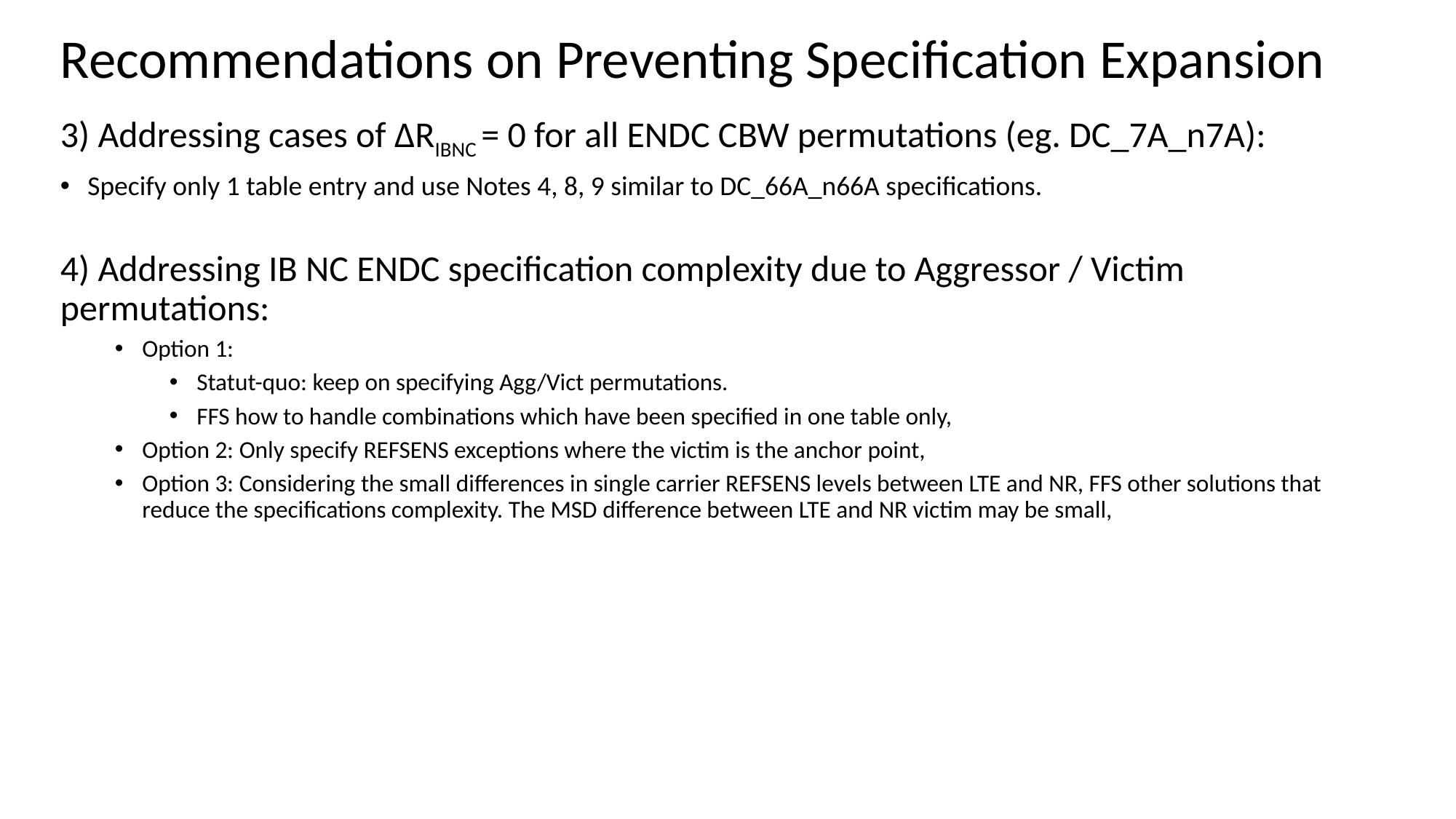

# Recommendations on Preventing Specification Expansion
3) Addressing cases of ΔRIBNC = 0 for all ENDC CBW permutations (eg. DC_7A_n7A):
Specify only 1 table entry and use Notes 4, 8, 9 similar to DC_66A_n66A specifications.

4) Addressing IB NC ENDC specification complexity due to Aggressor / Victim permutations:
Option 1:
Statut-quo: keep on specifying Agg/Vict permutations.
FFS how to handle combinations which have been specified in one table only,
Option 2: Only specify REFSENS exceptions where the victim is the anchor point,
Option 3: Considering the small differences in single carrier REFSENS levels between LTE and NR, FFS other solutions that reduce the specifications complexity. The MSD difference between LTE and NR victim may be small,